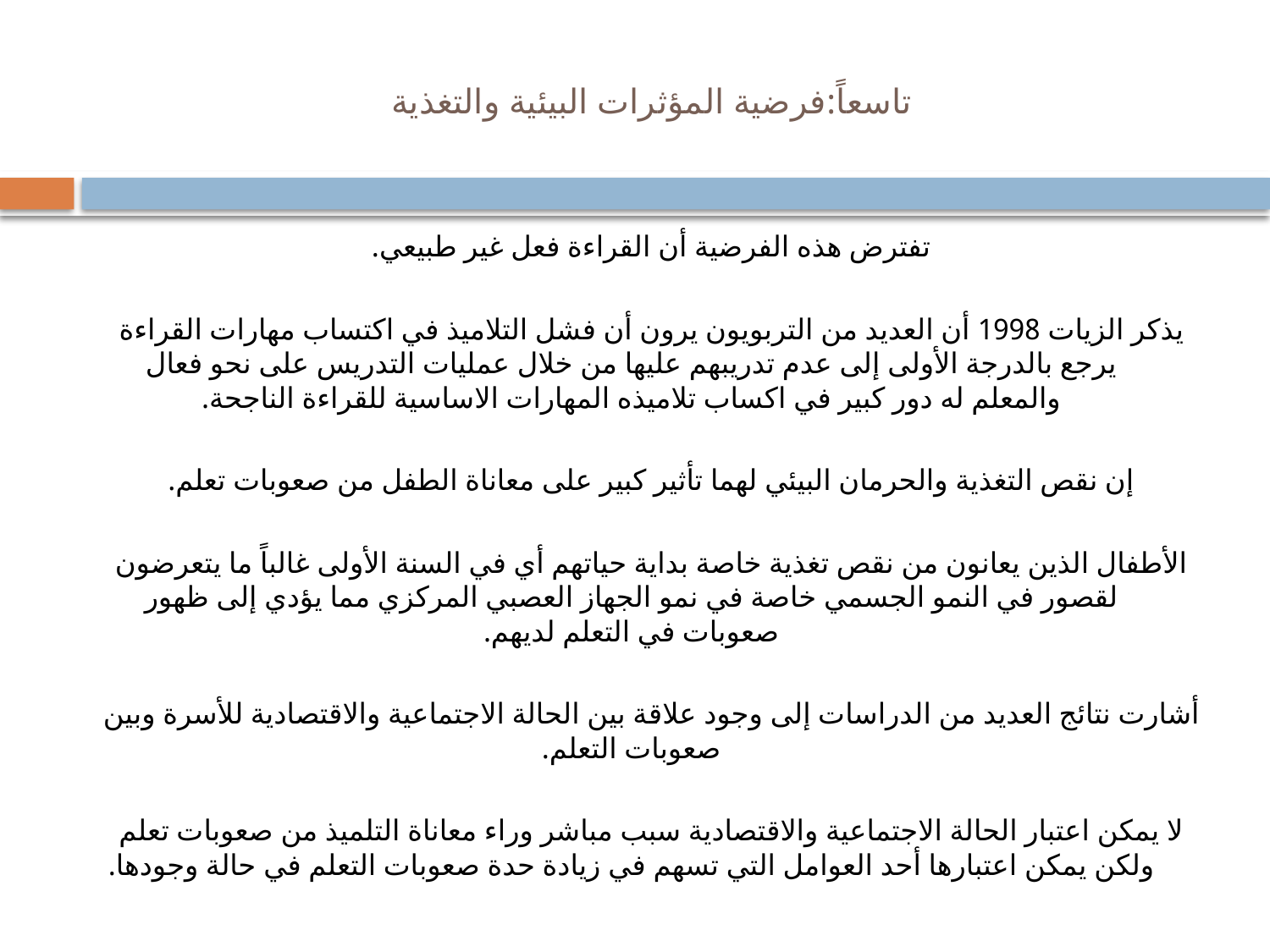

# تاسعاً:فرضية المؤثرات البيئية والتغذية
تفترض هذه الفرضية أن القراءة فعل غير طبيعي.

يذكر الزيات 1998 أن العديد من التربويون يرون أن فشل التلاميذ في اكتساب مهارات القراءة يرجع بالدرجة الأولى إلى عدم تدريبهم عليها من خلال عمليات التدريس على نحو فعال والمعلم له دور كبير في اكساب تلاميذه المهارات الاساسية للقراءة الناجحة.

إن نقص التغذية والحرمان البيئي لهما تأثير كبير على معاناة الطفل من صعوبات تعلم.

الأطفال الذين يعانون من نقص تغذية خاصة بداية حياتهم أي في السنة الأولى غالباً ما يتعرضون لقصور في النمو الجسمي خاصة في نمو الجهاز العصبي المركزي مما يؤدي إلى ظهور صعوبات في التعلم لديهم.

أشارت نتائج العديد من الدراسات إلى وجود علاقة بين الحالة الاجتماعية والاقتصادية للأسرة وبين صعوبات التعلم.

لا يمكن اعتبار الحالة الاجتماعية والاقتصادية سبب مباشر وراء معاناة التلميذ من صعوبات تعلم ولكن يمكن اعتبارها أحد العوامل التي تسهم في زيادة حدة صعوبات التعلم في حالة وجودها.